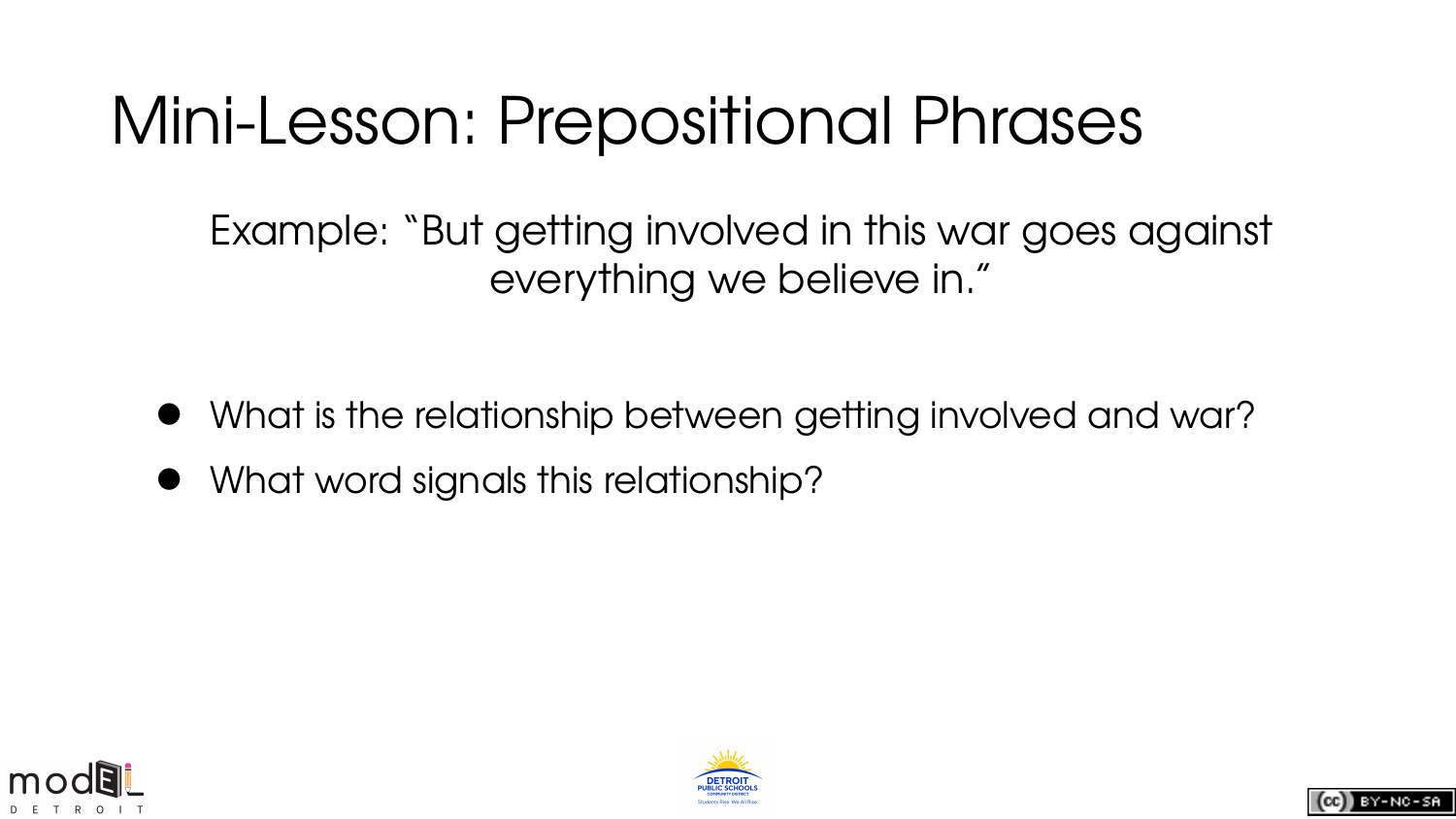

# Mini-Lesson: Prepositional Phrases
Example: “But getting involved in this war goes against everything we believe in.”

What is the relationship between getting involved and war?
What word signals this relationship?